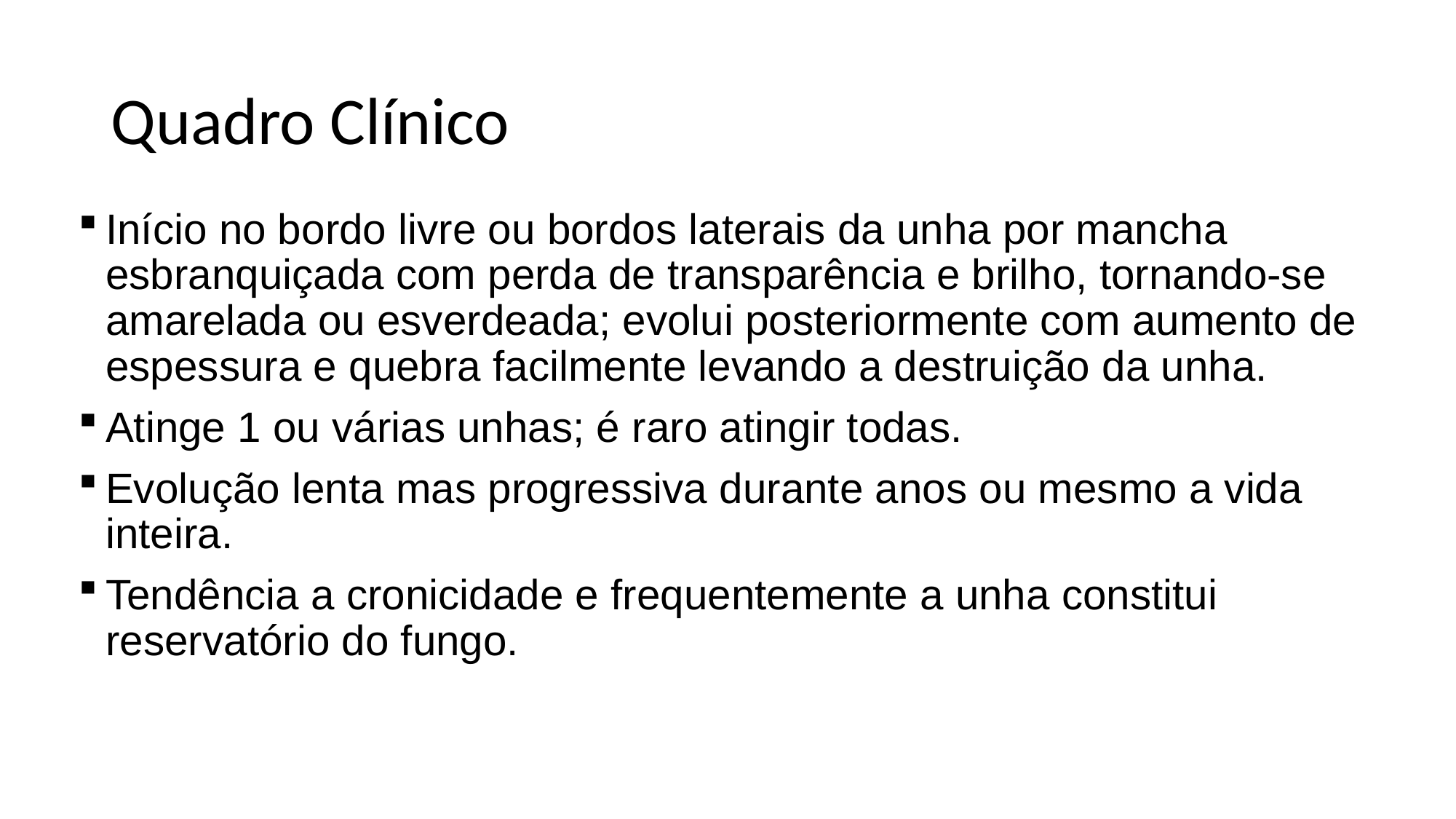

# Quadro Clínico
Início no bordo livre ou bordos laterais da unha por mancha esbranquiçada com perda de transparência e brilho, tornando-se amarelada ou esverdeada; evolui posteriormente com aumento de espessura e quebra facilmente levando a destruição da unha.
Atinge 1 ou várias unhas; é raro atingir todas.
Evolução lenta mas progressiva durante anos ou mesmo a vida inteira.
Tendência a cronicidade e frequentemente a unha constitui reservatório do fungo.